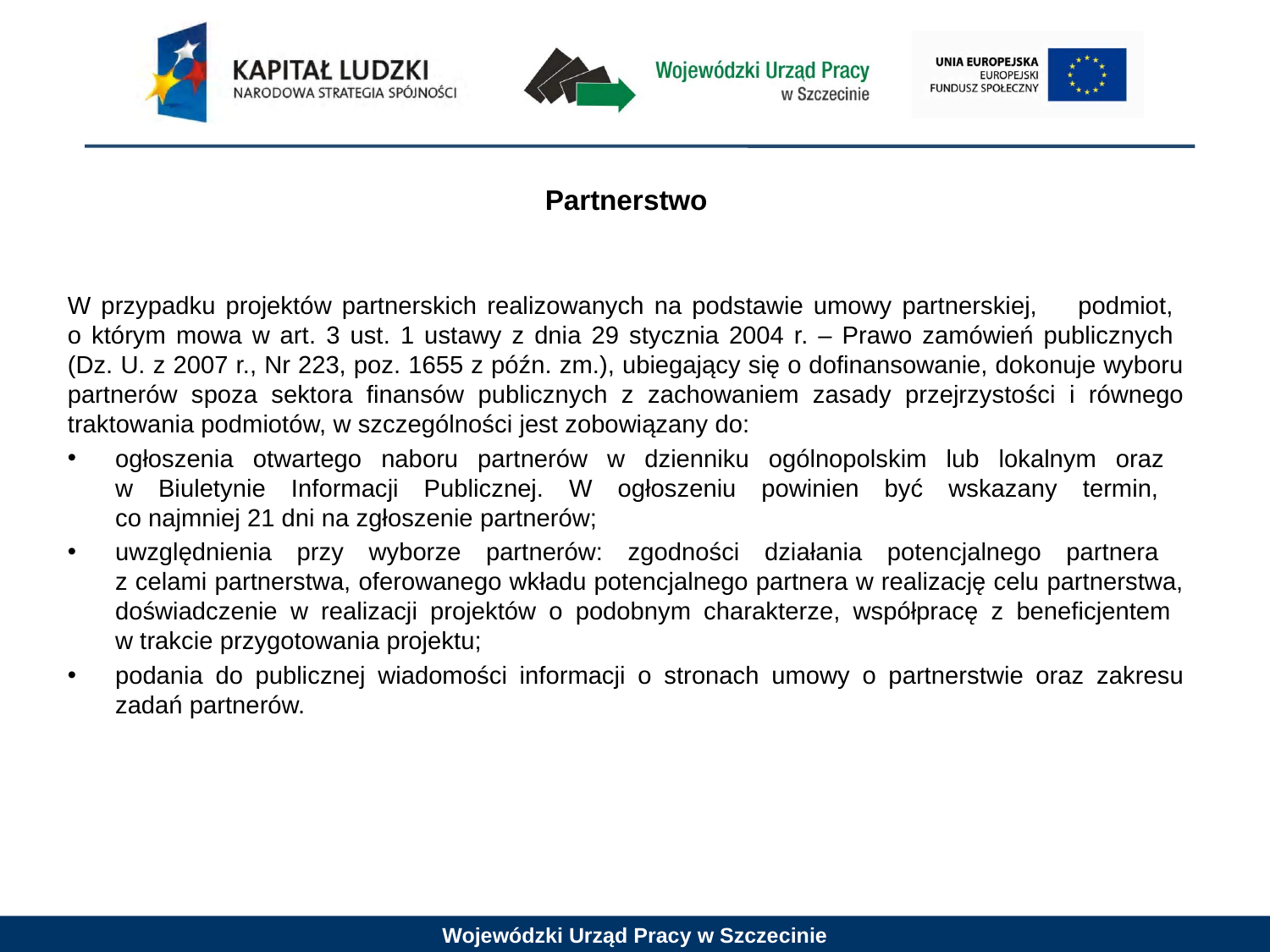

Partnerstwo

W przypadku projektów partnerskich realizowanych na podstawie umowy partnerskiej,    podmiot,
o którym mowa w art. 3 ust. 1 ustawy z dnia 29 stycznia 2004 r. – Prawo zamówień publicznych
(Dz. U. z 2007 r., Nr 223, poz. 1655 z późn. zm.), ubiegający się o dofinansowanie, dokonuje wyboru partnerów spoza sektora finansów publicznych z zachowaniem zasady przejrzystości i równego traktowania podmiotów, w szczególności jest zobowiązany do:
ogłoszenia otwartego naboru partnerów w dzienniku ogólnopolskim lub lokalnym oraz
w Biuletynie Informacji Publicznej. W ogłoszeniu powinien być wskazany termin,
co najmniej 21 dni na zgłoszenie partnerów;
uwzględnienia przy wyborze partnerów: zgodności działania potencjalnego partnera
z celami partnerstwa, oferowanego wkładu potencjalnego partnera w realizację celu partnerstwa, doświadczenie w realizacji projektów o podobnym charakterze, współpracę z beneficjentem
w trakcie przygotowania projektu;
podania do publicznej wiadomości informacji o stronach umowy o partnerstwie oraz zakresu zadań partnerów.